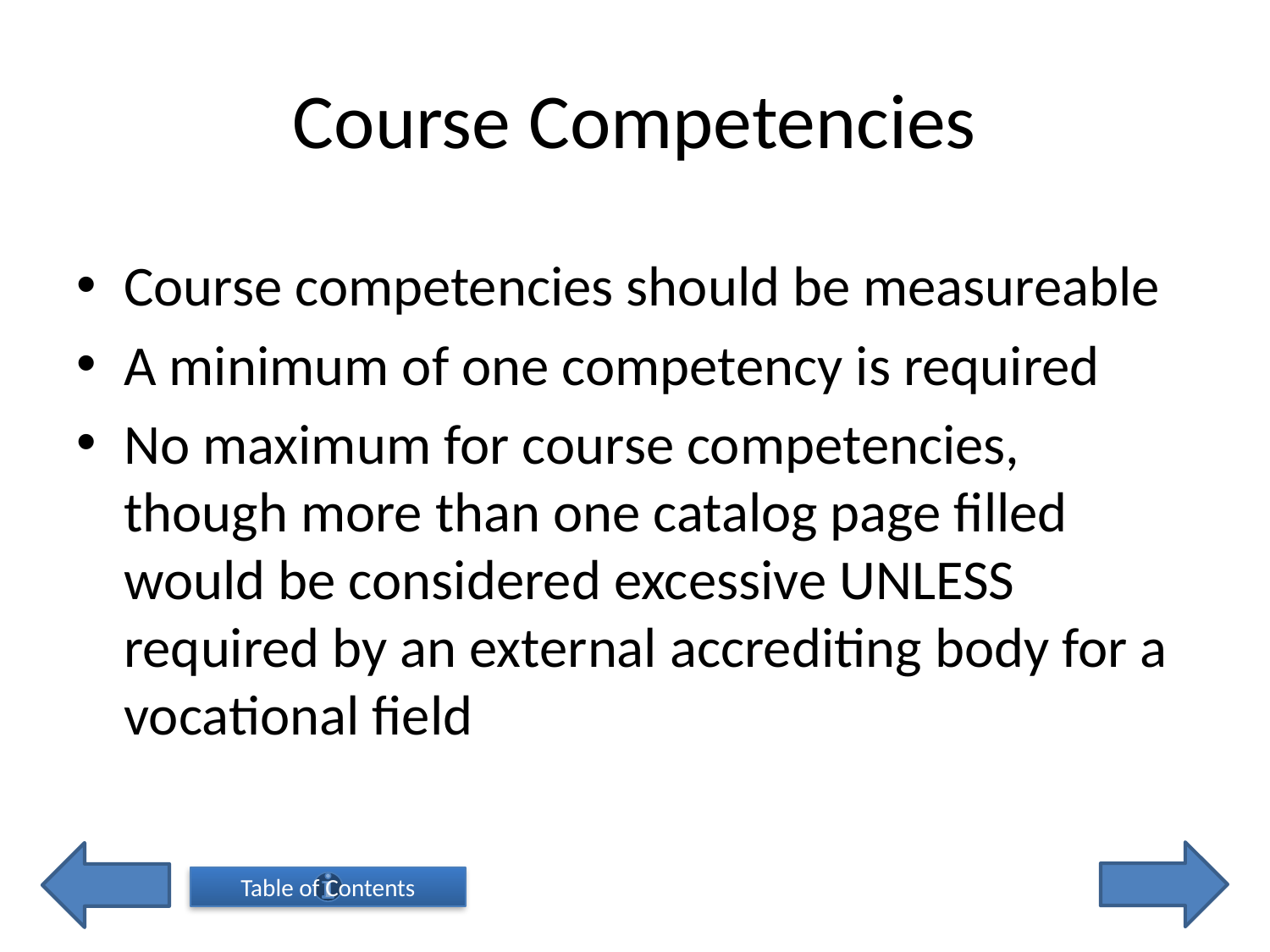

# Course Competencies
Course competencies should be measureable
A minimum of one competency is required
No maximum for course competencies, though more than one catalog page filled would be considered excessive UNLESS required by an external accrediting body for a vocational field

Table of Contents